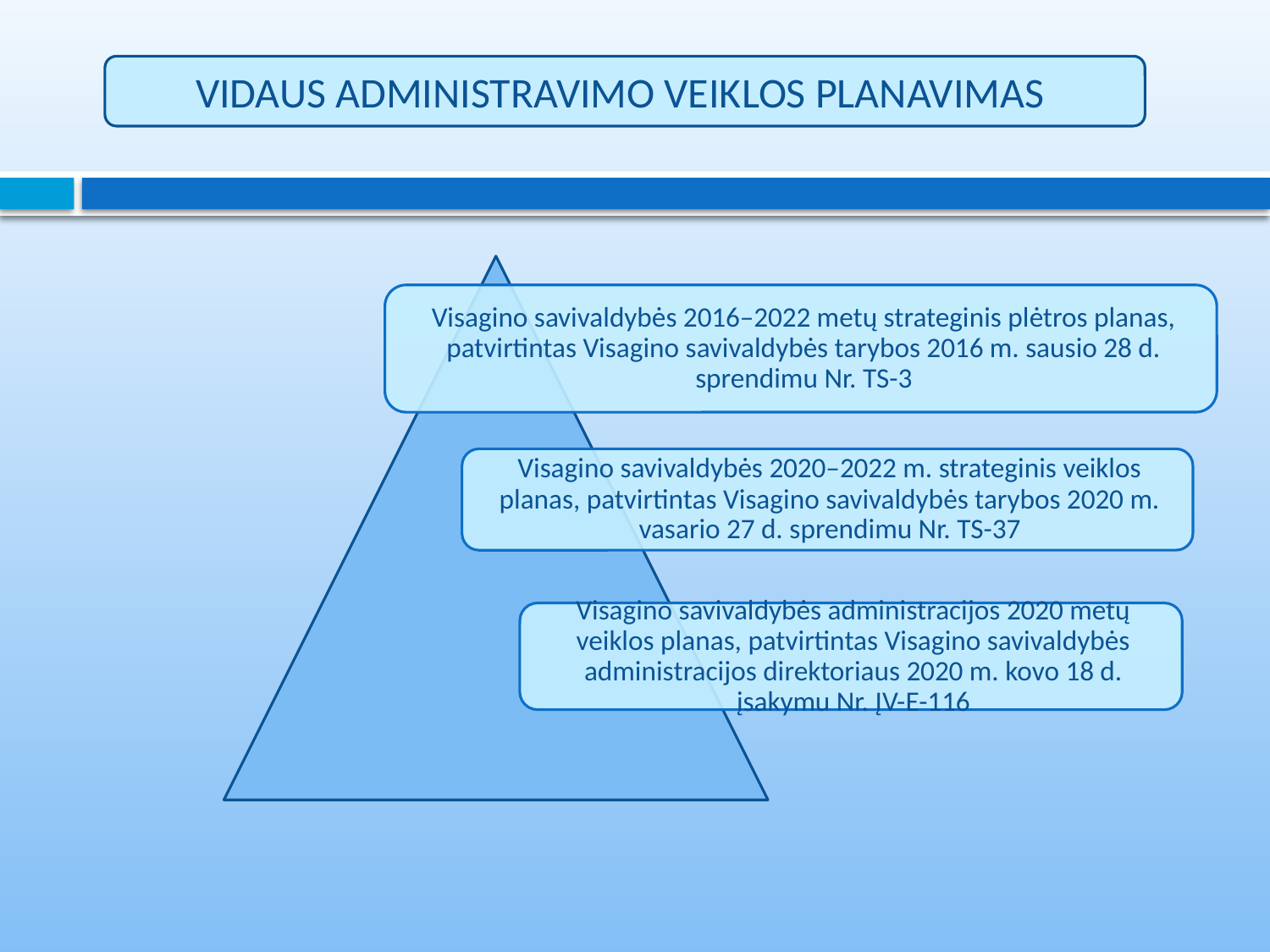

VIDAUS ADMINISTRAVIMO VEIKLOS PLANAVIMAS
Visagino savivaldybės 2020–2022 m. strateginis veiklos planas, patvirtintas Visagino savivaldybės tarybos 2020 m. vasario 27 d. sprendimu Nr. TS-37
Visagino savivaldybės 2016–2022 metų strateginis plėtros planas, patvirtintas Visagino savivaldybės tarybos 2016 m. sausio 28 d. sprendimu Nr. TS-3
Visagino savivaldybės administracijos 2020 metų veiklos planas, patvirtintas Visagino savivaldybės administracijos direktoriaus 2020 m. kovo 18 d. įsakymu Nr. ĮV-E-116